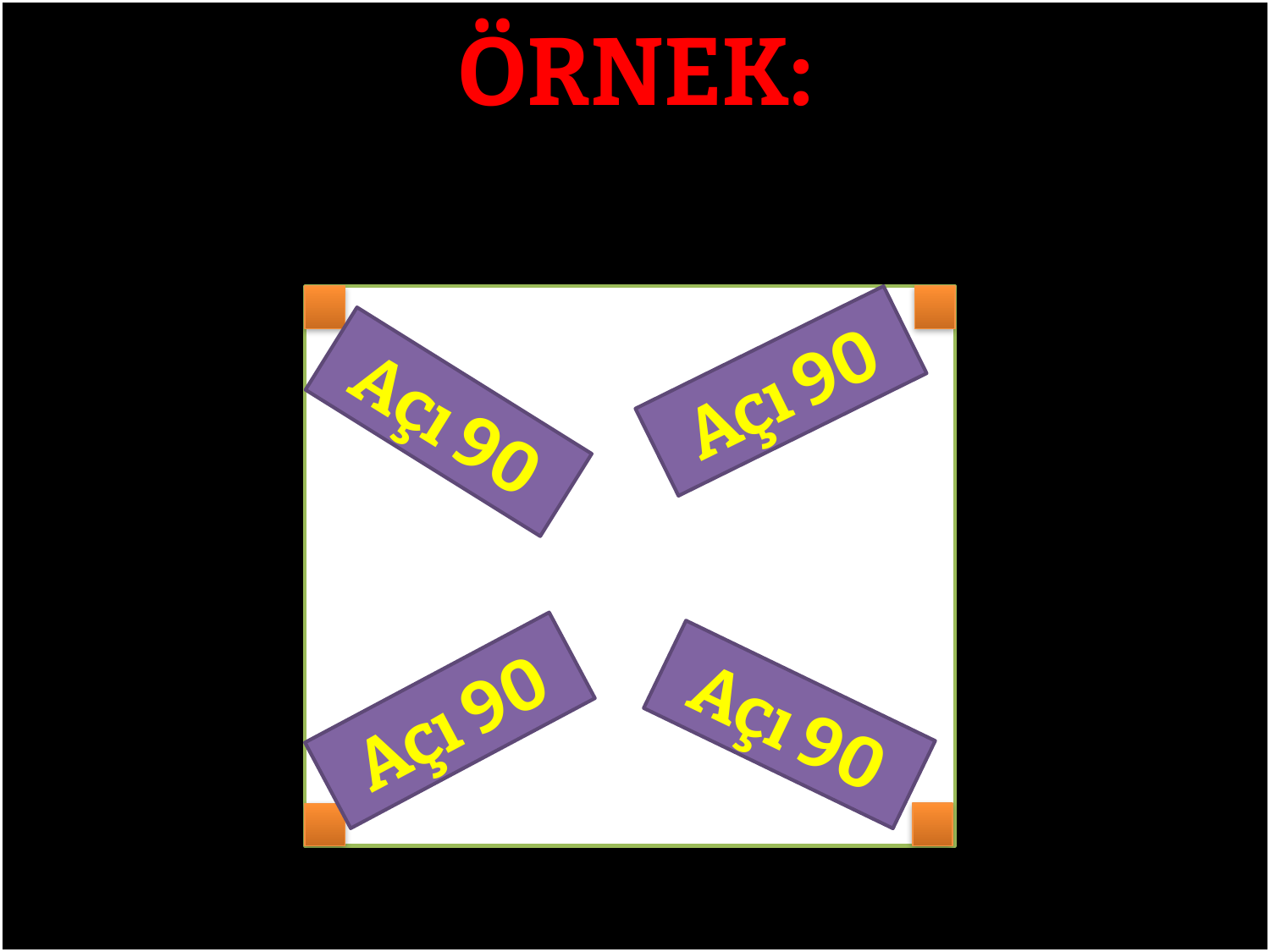

ÖRNEK:

#
Açı 90
Açı 90
Açı 90
Açı 90